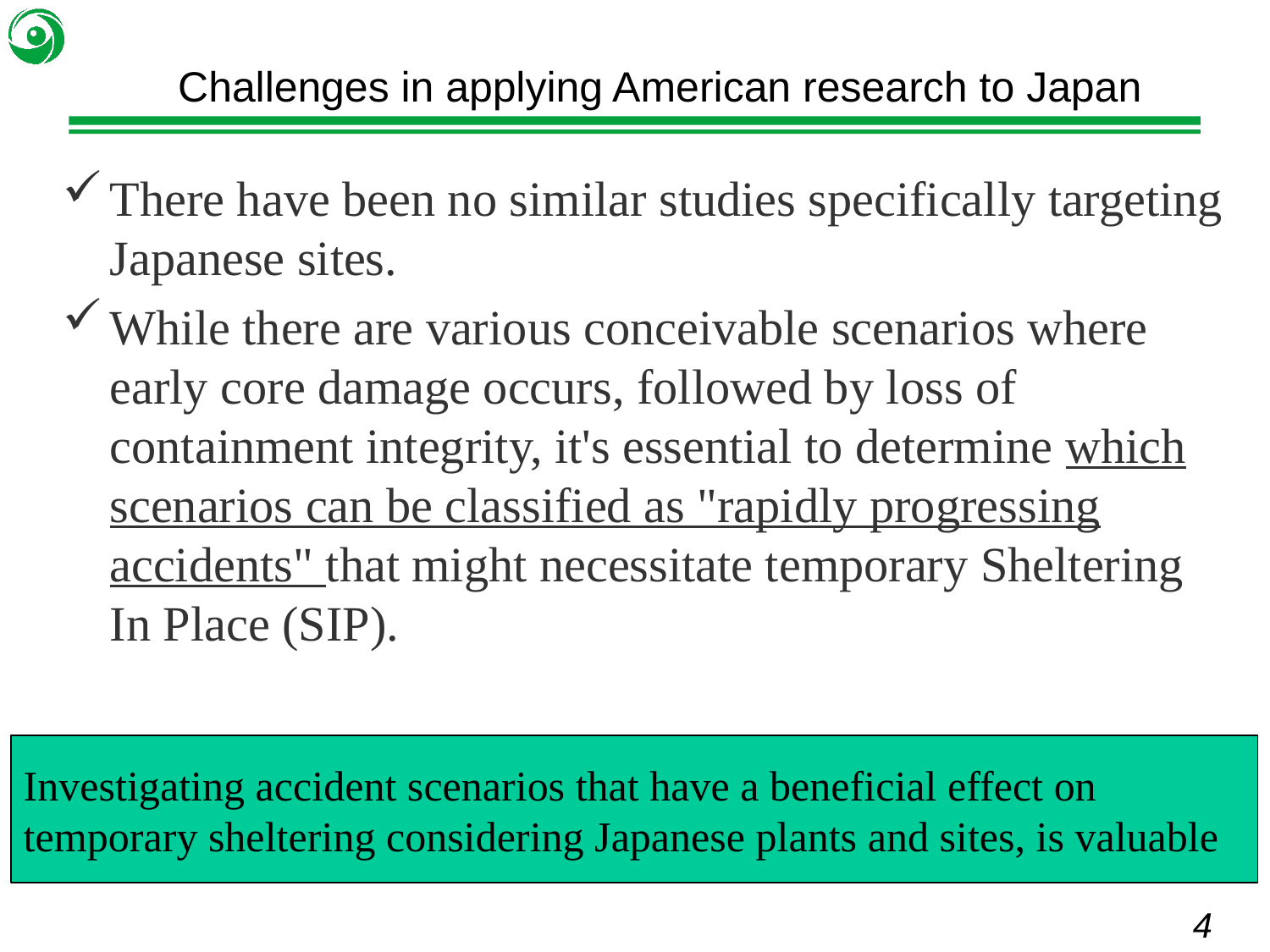

# Challenges in applying American research to Japan
There have been no similar studies specifically targeting Japanese sites.
While there are various conceivable scenarios where early core damage occurs, followed by loss of containment integrity, it's essential to determine which scenarios can be classified as "rapidly progressing accidents" that might necessitate temporary Sheltering In Place (SIP).

Investigating accident scenarios that have a beneficial effect on
temporary sheltering considering Japanese plants and sites, is valuable